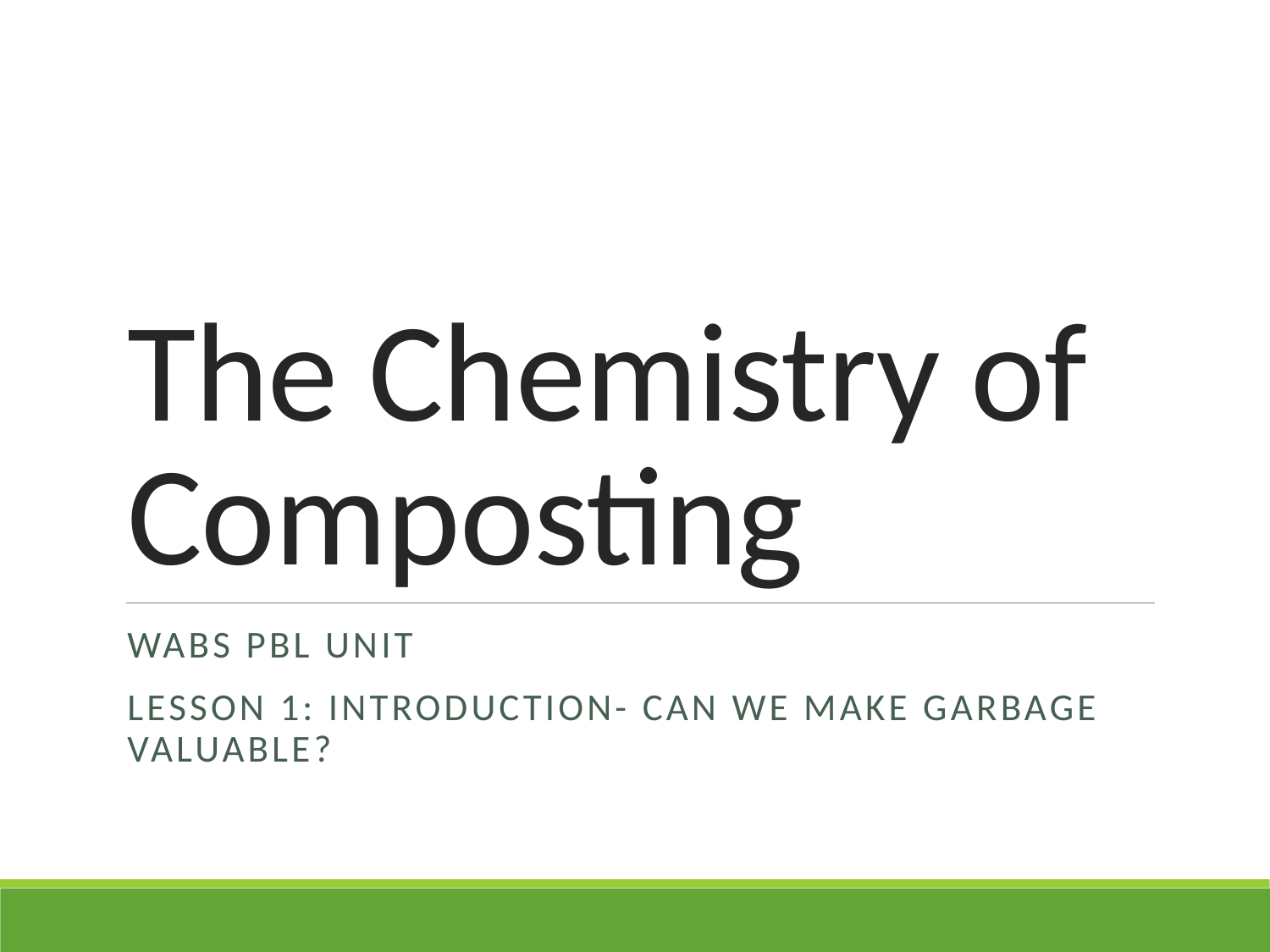

# The Chemistry of Composting
WABS PBL Unit
Lesson 1: Introduction- Can we make garbage valuable?